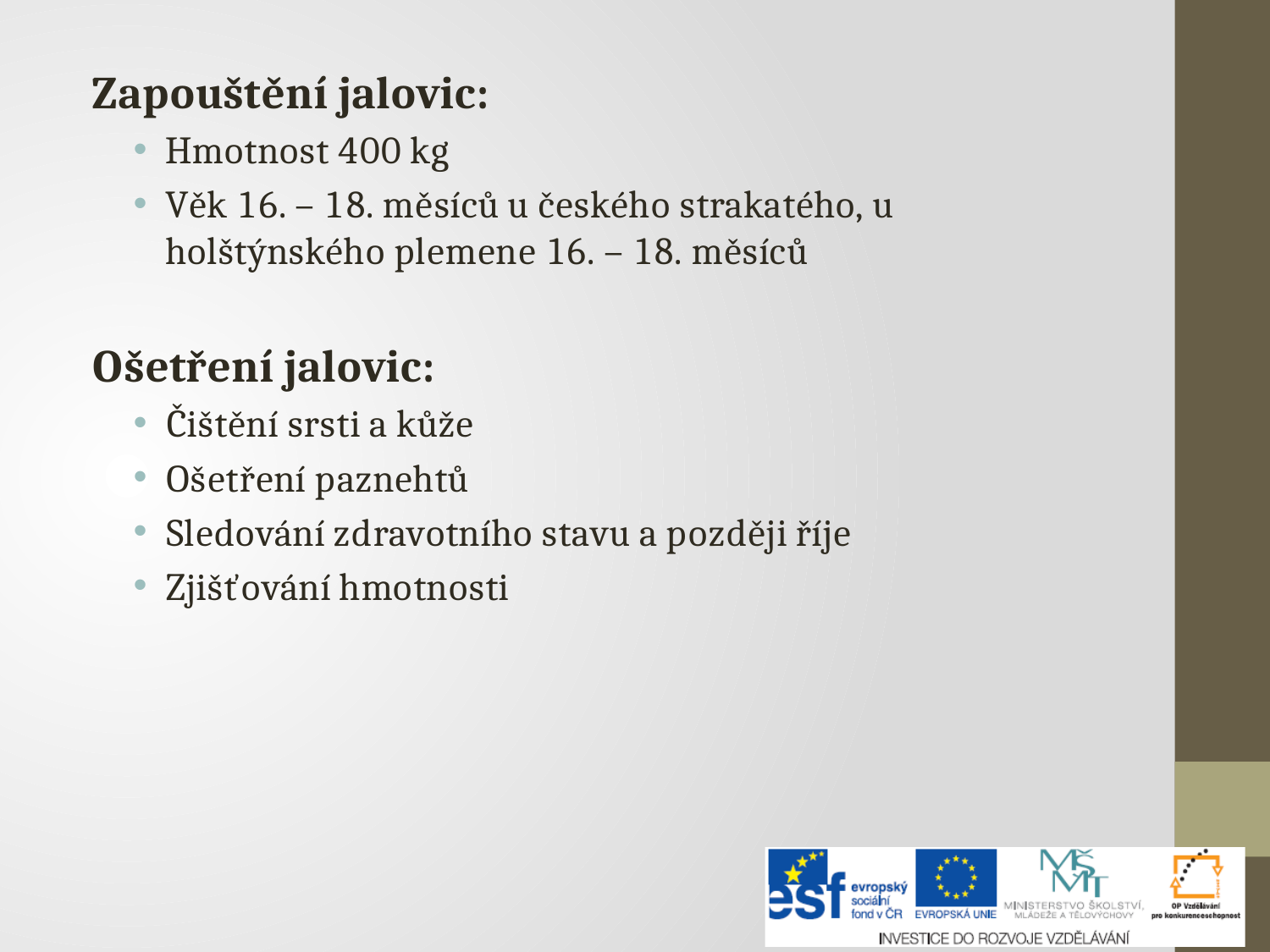

Zapouštění jalovic:
Hmotnost 400 kg
Věk 16. – 18. měsíců u českého strakatého, u holštýnského plemene 16. – 18. měsíců

Ošetření jalovic:
Čištění srsti a kůže
Ošetření paznehtů
Sledování zdravotního stavu a později říje
Zjišťování hmotnosti